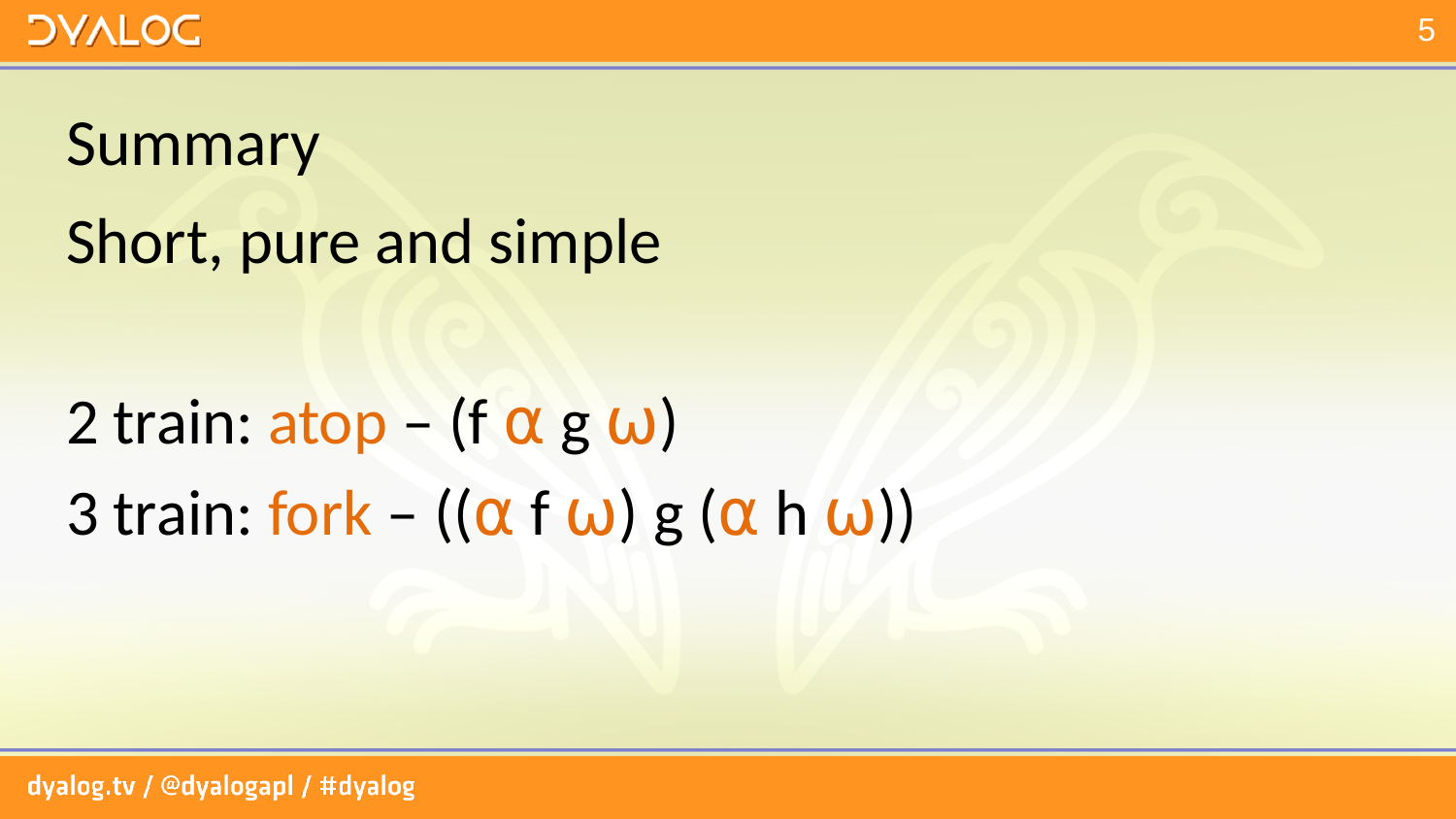

# Summary
Short, pure and simple

2 train: atop – (f ⍺ g ⍵)
3 train: fork – ((⍺ f ⍵) g (⍺ h ⍵))